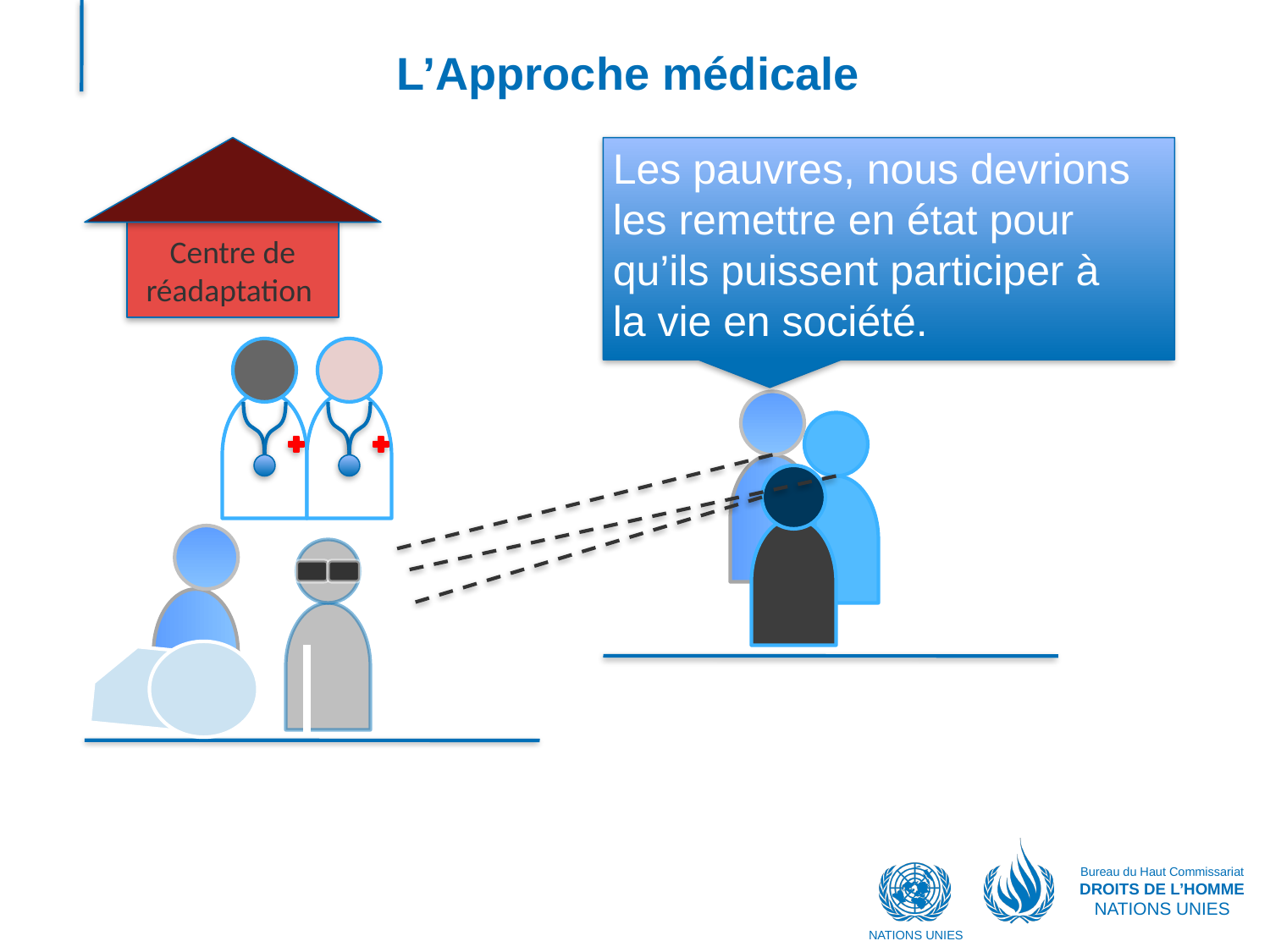

# L’Approche médicale
Les pauvres, nous devrions les remettre en état pour qu’ils puissent participer à la vie en société.

Centre de réadaptation

Bureau du Haut Commissariat
DROITS DE L’HOMME
NATIONS UNIES
NATIONS UNIES